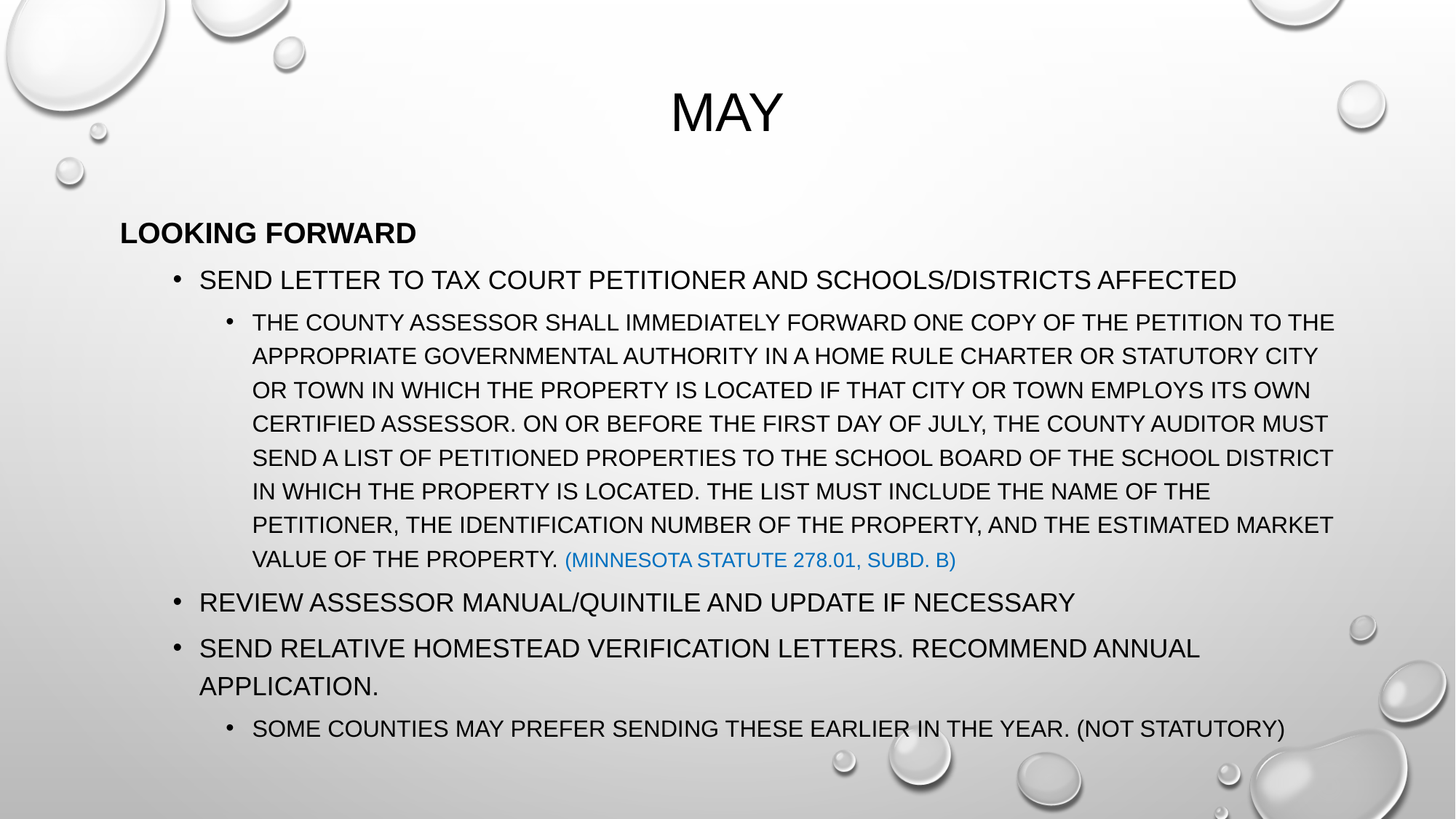

# may
Looking forward
Send letter to tax court petitioner and schools/districts affected
The county assessor shall immediately forward one copy of the petition to the appropriate governmental authority in a home rule charter or statutory city or town in which the property is located if that city or town employs its own certified assessor. On or before the first day of July, the county auditor must send a list of petitioned properties to the school board of the school district in which the property is located. The list must include the name of the petitioner, the identification number of the property, and the estimated market value of the property. (Minnesota statute 278.01, subd. b)
Review assessor manual/quintile and update if necessary
Send relative homestead verification letters. Recommend Annual application.
Some counties may prefer sending these earlier in the year. (Not statutory)